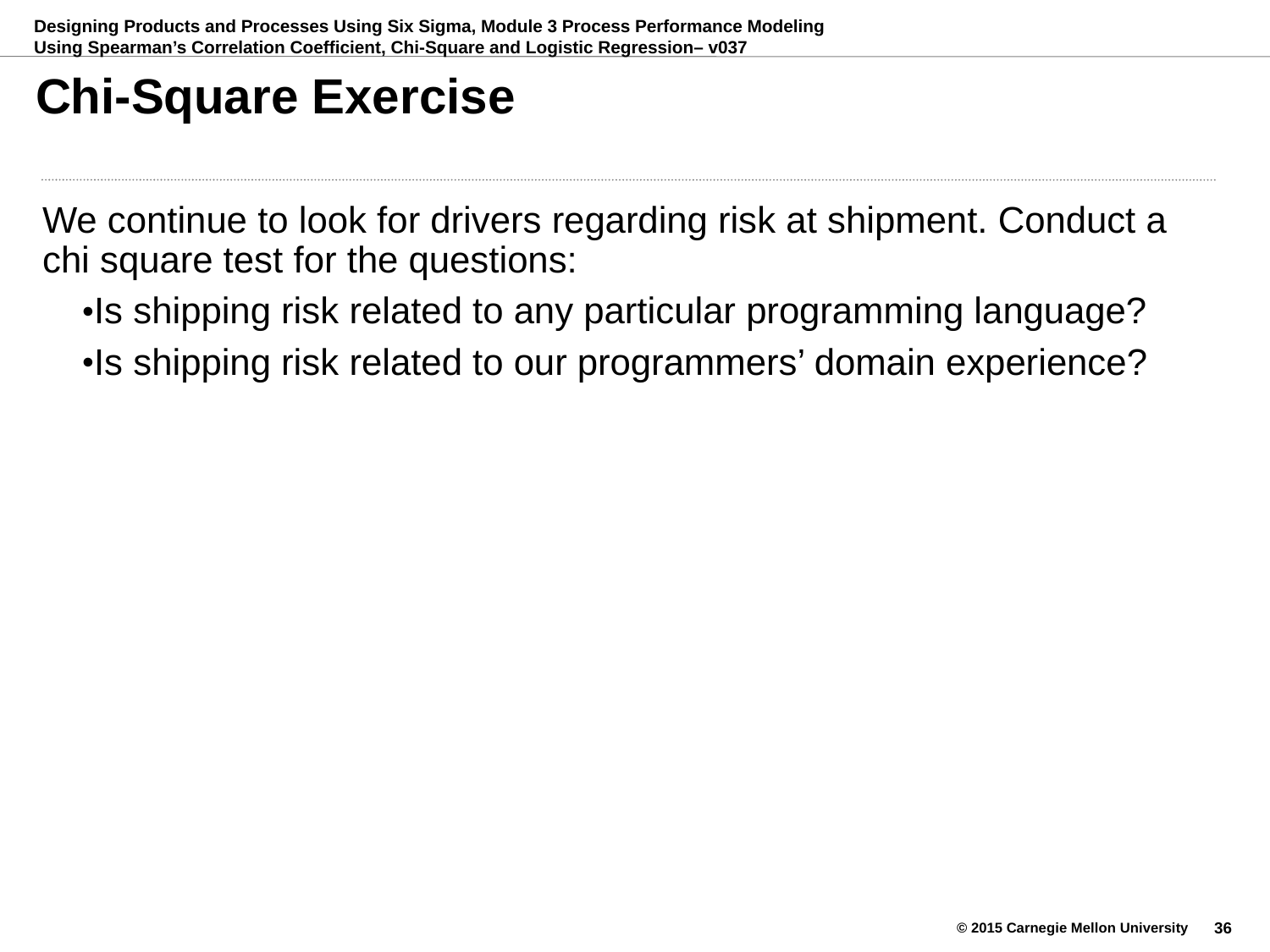

# Chi-Square Exercise
We continue to look for drivers regarding risk at shipment. Conduct a chi square test for the questions:
Is shipping risk related to any particular programming language?
Is shipping risk related to our programmers’ domain experience?